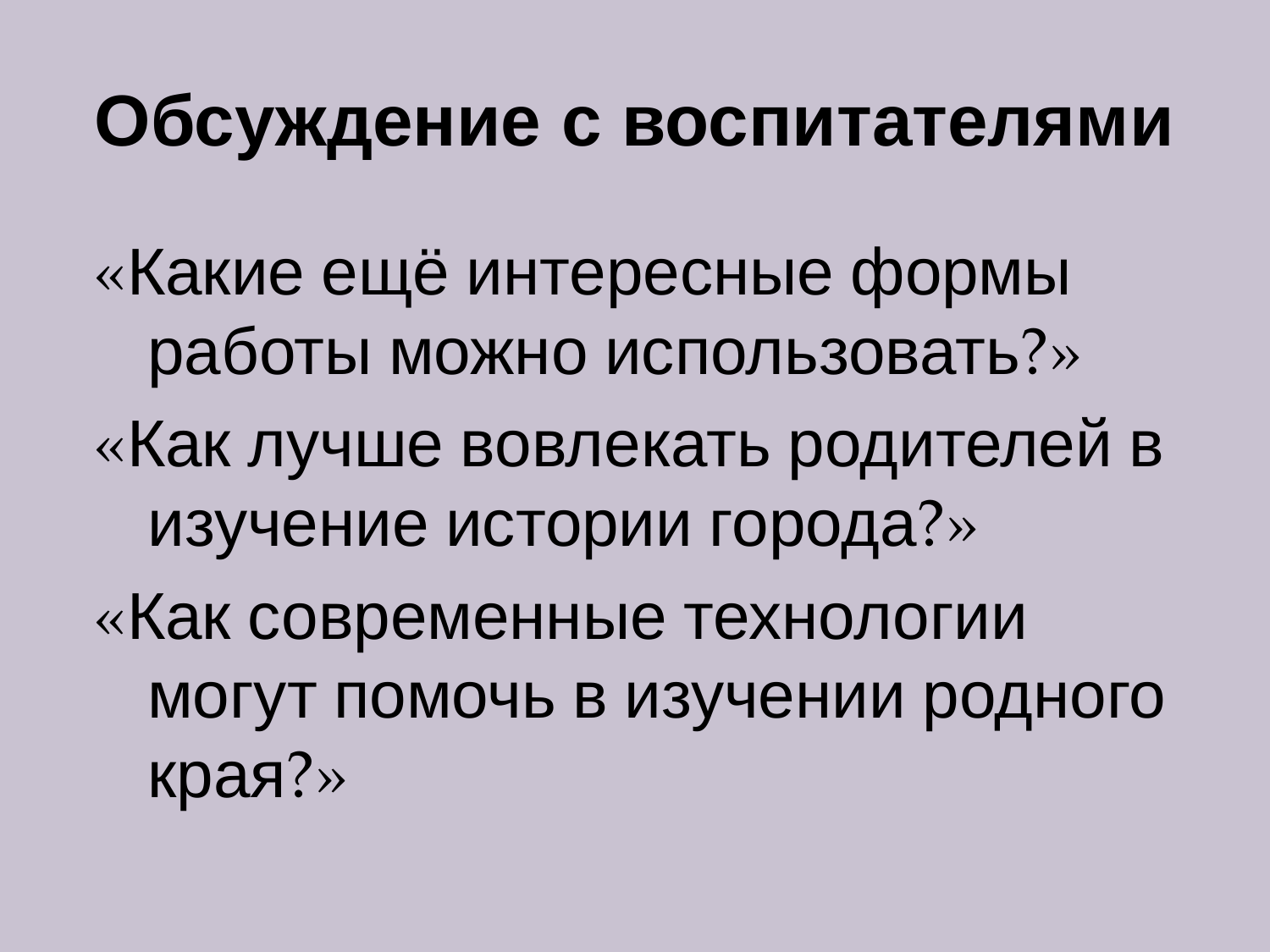

# Обсуждение с воспитателями
«Какие ещё интересные формы работы можно использовать?»
«Как лучше вовлекать родителей в изучение истории города?»
«Как современные технологии могут помочь в изучении родного края?»